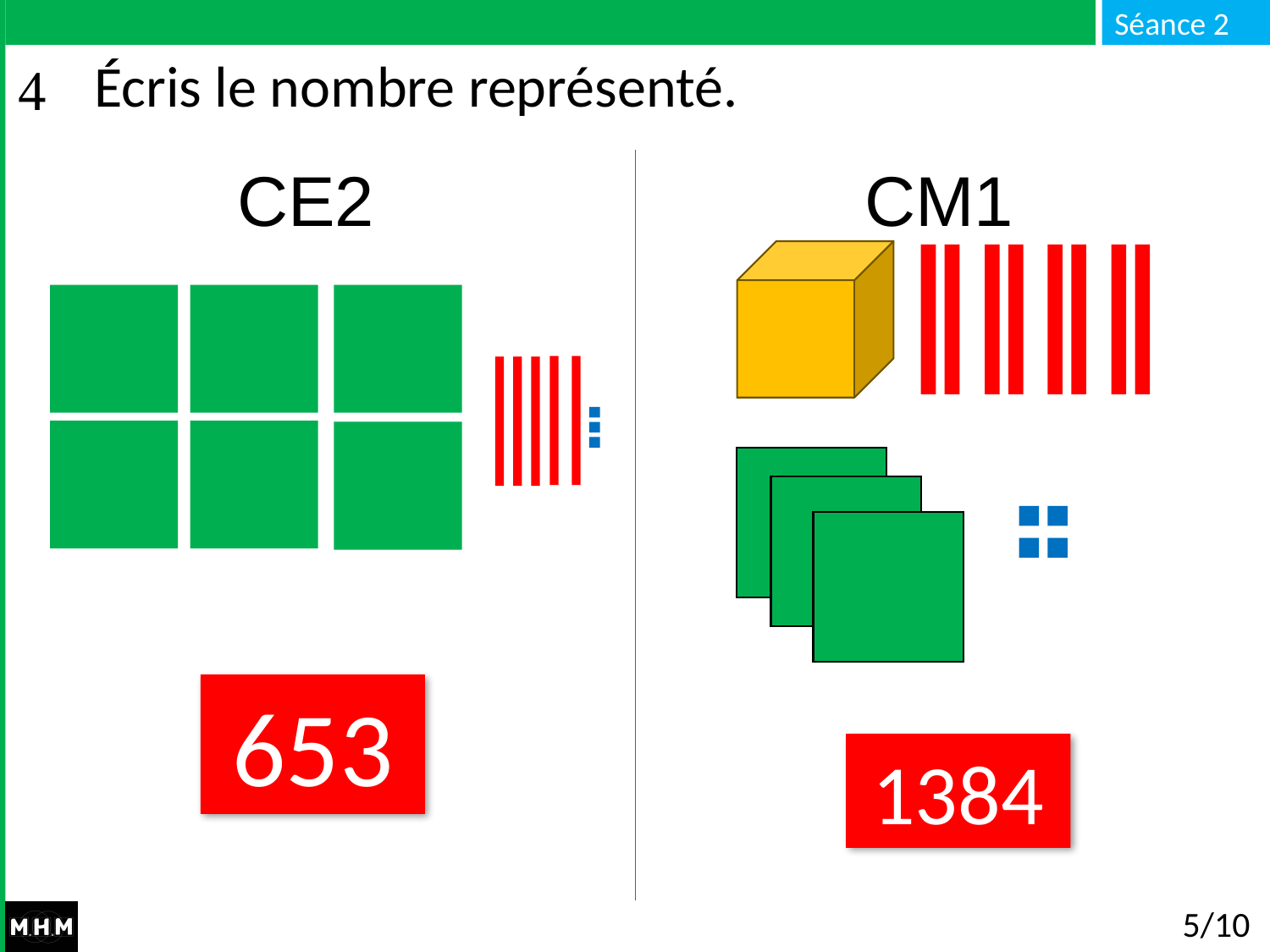

# Écris le nombre représenté.
CE2                         CM1

653
1384
5/10